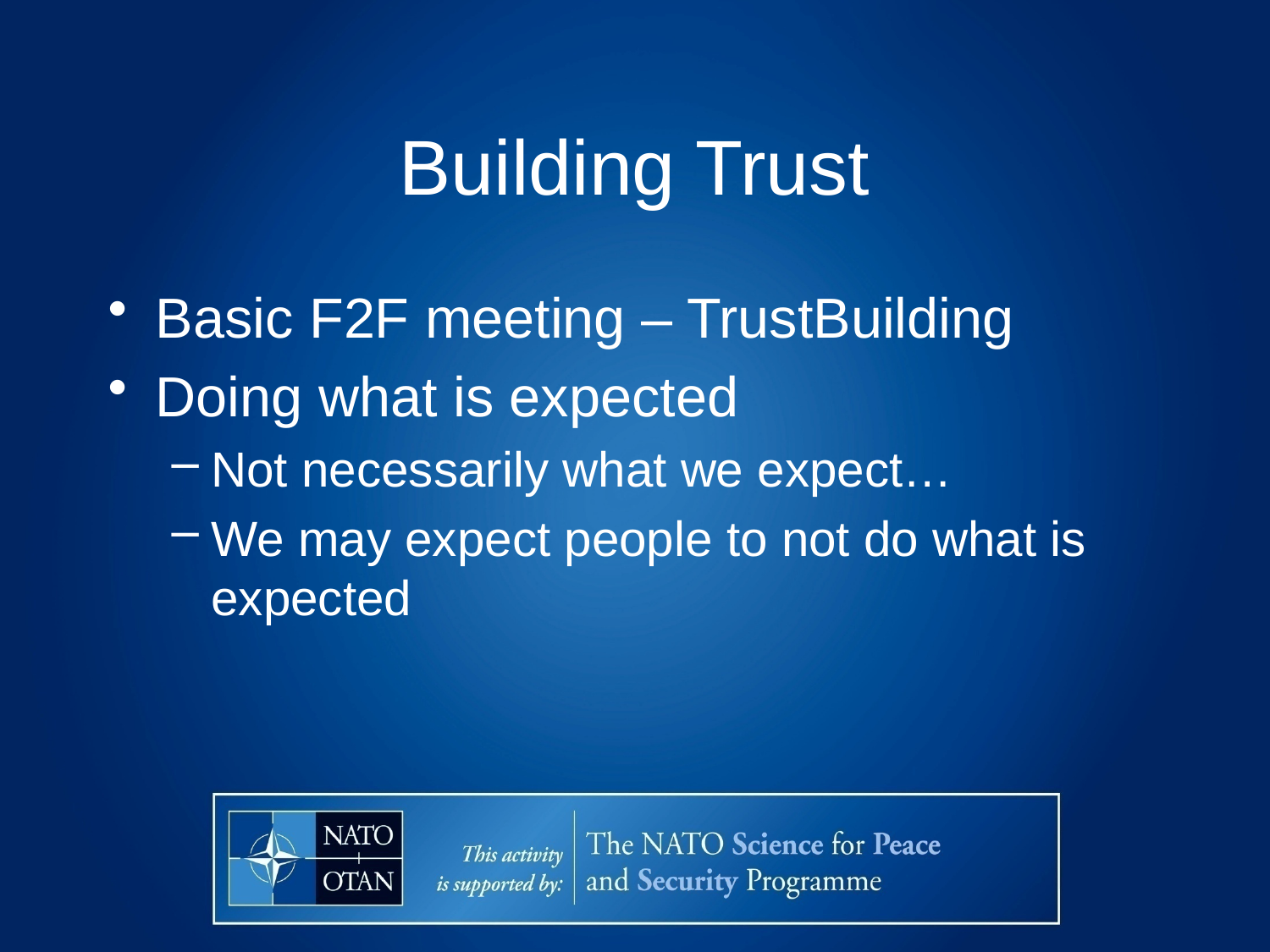

# Building Trust
Basic F2F meeting – TrustBuilding
Doing what is expected
Not necessarily what we expect…
We may expect people to not do what is expected